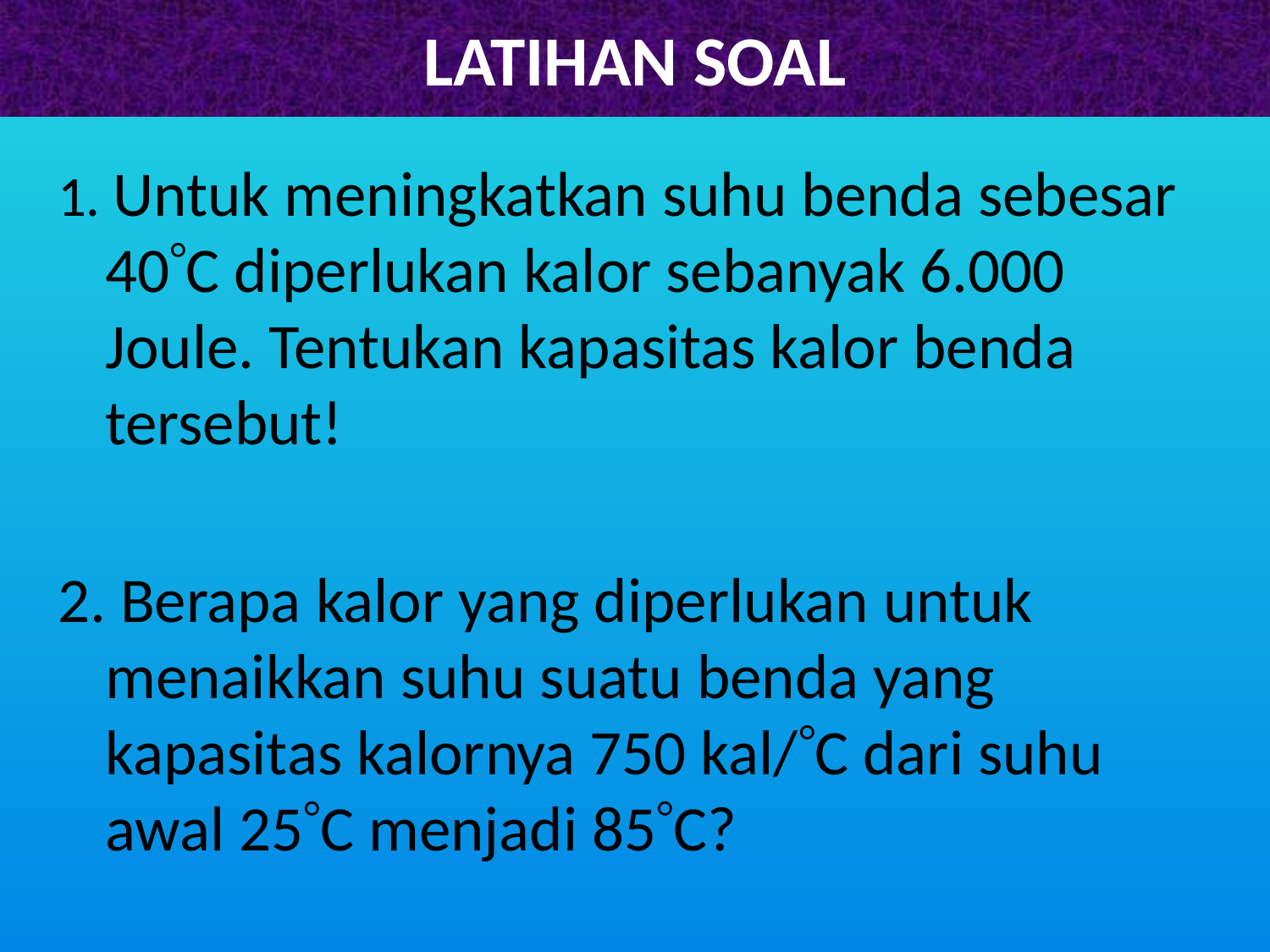

# LATIHAN SOAL
1. Untuk meningkatkan suhu benda sebesar 40°C diperlukan kalor sebanyak 6.000 Joule. Tentukan kapasitas kalor benda tersebut!

2. Berapa kalor yang diperlukan untuk menaikkan suhu suatu benda yang kapasitas kalornya 750 kal/°C dari suhu awal 25°C menjadi 85°C?